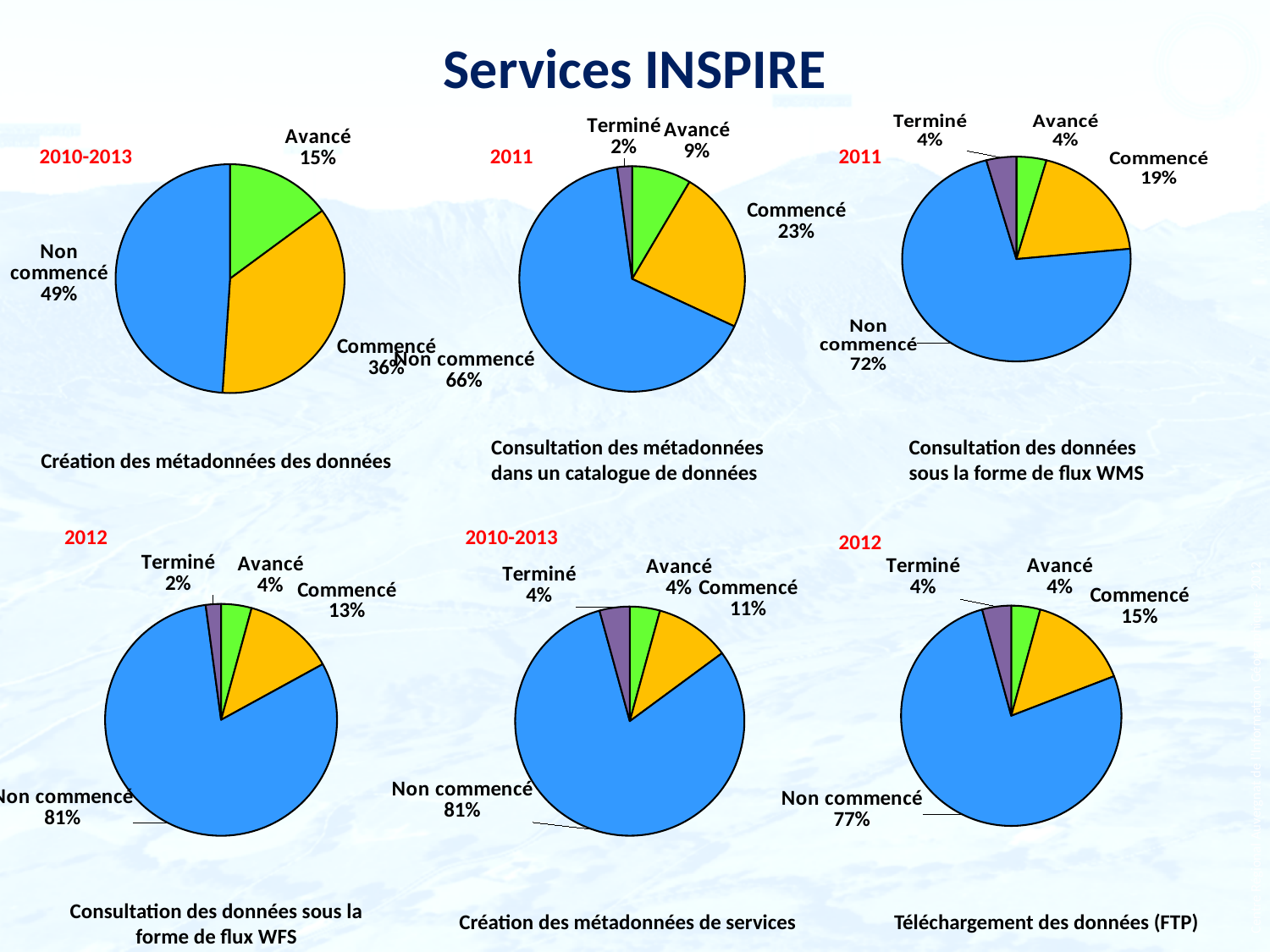

# Services INSPIRE

### Chart

| Category |  |
|---|---|
| Avancé | 4.0 |
| Commencé | 11.0 |
| Non commencé | 31.0 |
| Terminé | 1.0 |

### Chart

| Category |  |
|---|---|
| Avancé | 2.0 |
| Commencé | 9.0 |
| Non commencé | 34.0 |
| Terminé | 2.0 |

### Chart

| Category |  |
|---|---|
| Avancé | 7.0 |
| Commencé | 17.0 |
| Non commencé | 23.0 |
2011
2010-2013
2011
Consultation des métadonnées
dans un catalogue de données
Consultation des données
sous la forme de flux WMS
Création des métadonnées des données
2010-2013
2012
2012

### Chart

| Category |  |
|---|---|
| Avancé | 2.0 |
| Commencé | 6.0 |
| Non commencé | 38.0 |
| Terminé | 1.0 |

[unsupported chart]

### Chart

| Category |  |
|---|---|
| Avancé | 2.0 |
| Commencé | 5.0 |
| Non commencé | 38.0 |
| Terminé | 2.0 |
Consultation des données sous la forme de flux WFS
Création des métadonnées de services
Téléchargement des données (FTP)